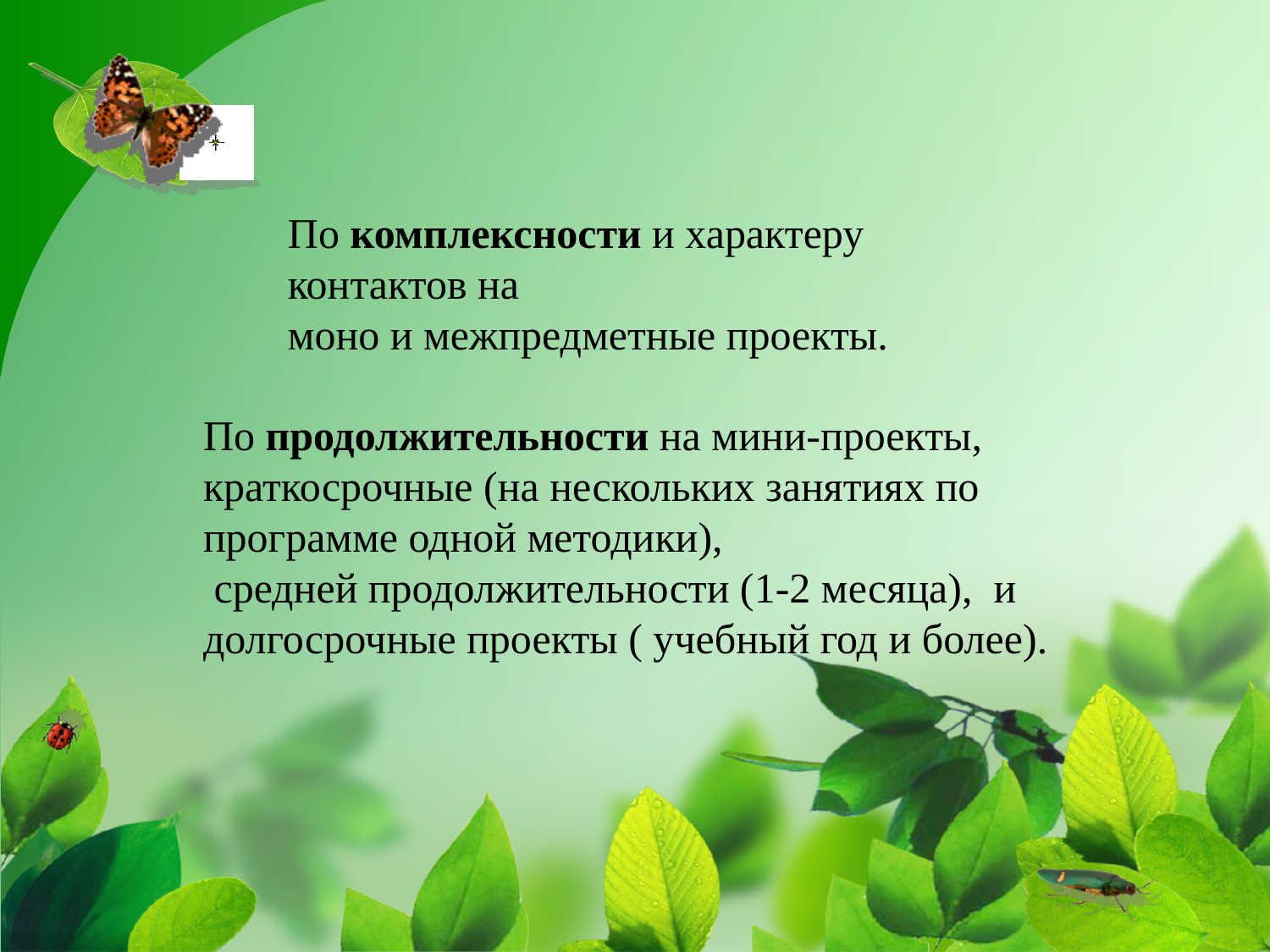

# По комплексности и характеру контактов на моно и межпредметные проекты.
По продолжительности на мини-проекты, краткосрочные (на нескольких занятиях по программе одной методики),
 средней продолжительности (1-2 месяца),  и долгосрочные проекты ( учебный год и более).